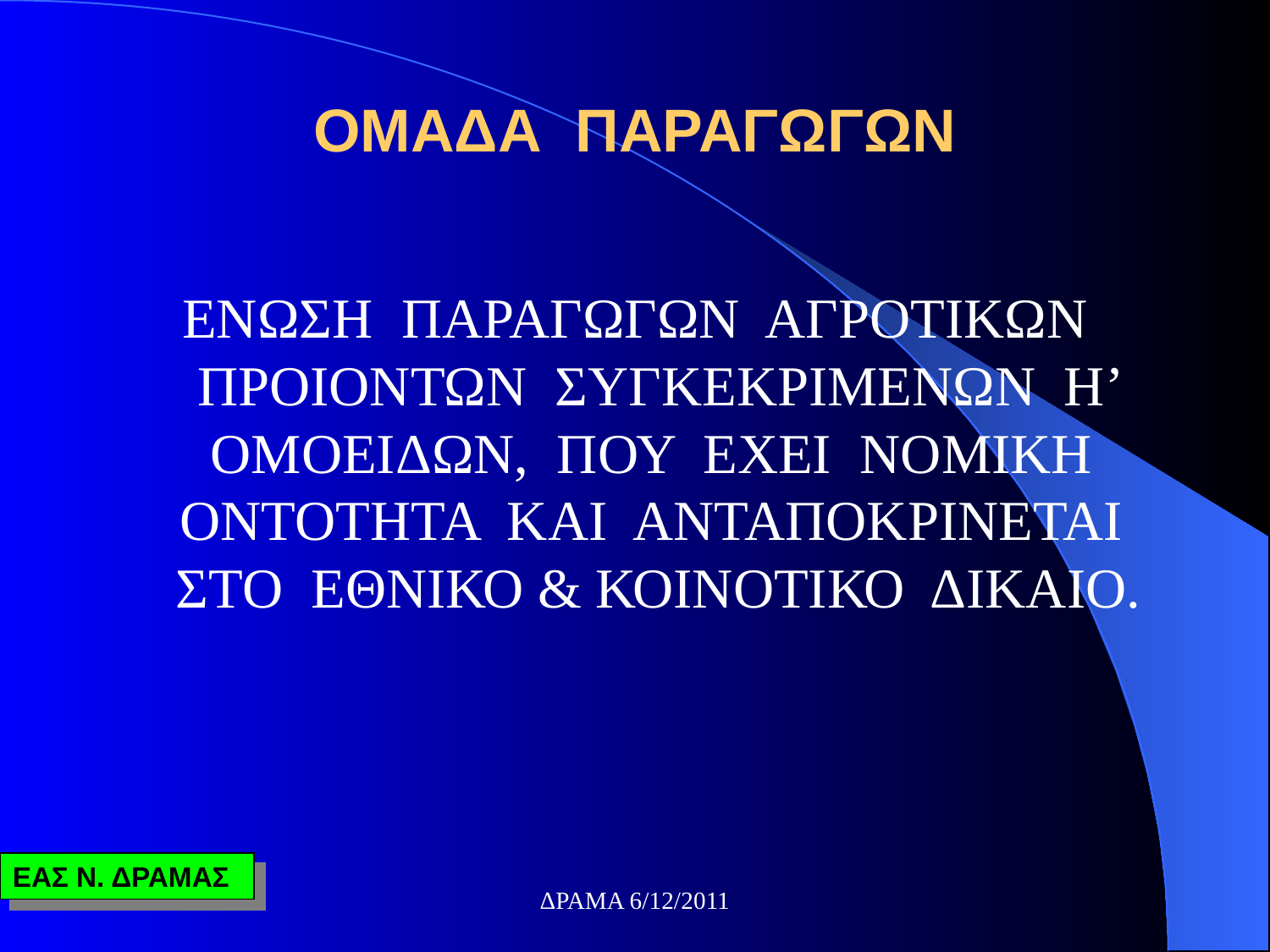

# ΟΜΑΔΑ  ΠΑΡΑΓΩΓΩΝ
 ΕΝΩΣΗ  ΠΑΡΑΓΩΓΩΝ  ΑΓΡΟΤΙΚΩΝ  ΠΡΟΙΟΝΤΩΝ  ΣΥΓΚΕΚΡΙΜΕΝΩΝ  Η’ ΟΜΟΕΙΔΩΝ,  ΠΟΥ  ΕΧΕΙ  ΝΟΜΙΚΗ  ΟΝΤΟΤΗΤΑ  ΚΑΙ  ΑΝΤΑΠΟΚΡΙΝΕΤΑΙ  ΣΤΟ  ΕΘΝΙΚΟ & ΚΟΙΝΟΤΙΚΟ  ΔΙΚΑΙΟ.
ΔΡΑΜΑ 6/12/2011